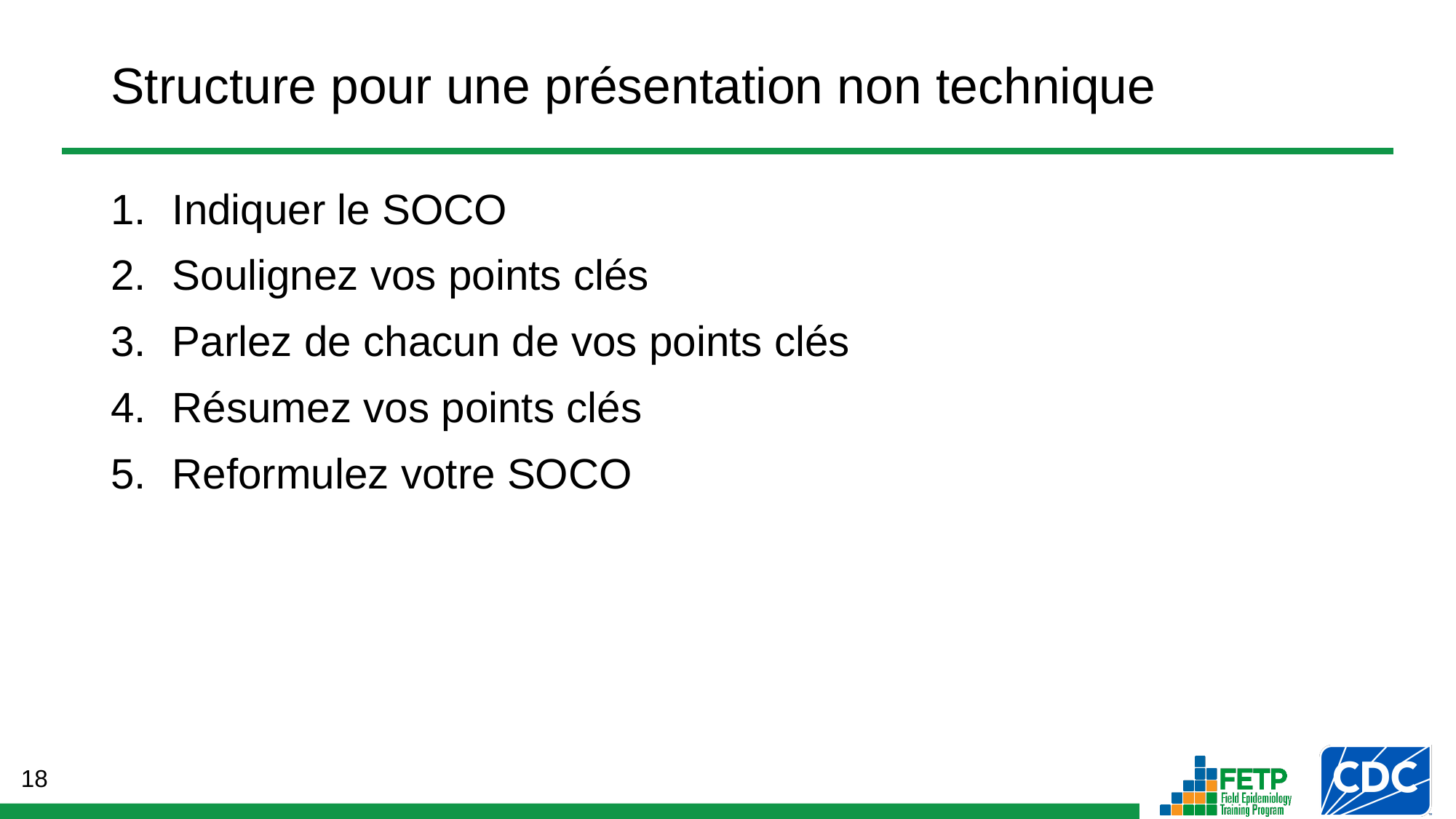

# Structure pour une présentation non technique
Indiquer le SOCO
Soulignez vos points clés
Parlez de chacun de vos points clés
Résumez vos points clés
Reformulez votre SOCO